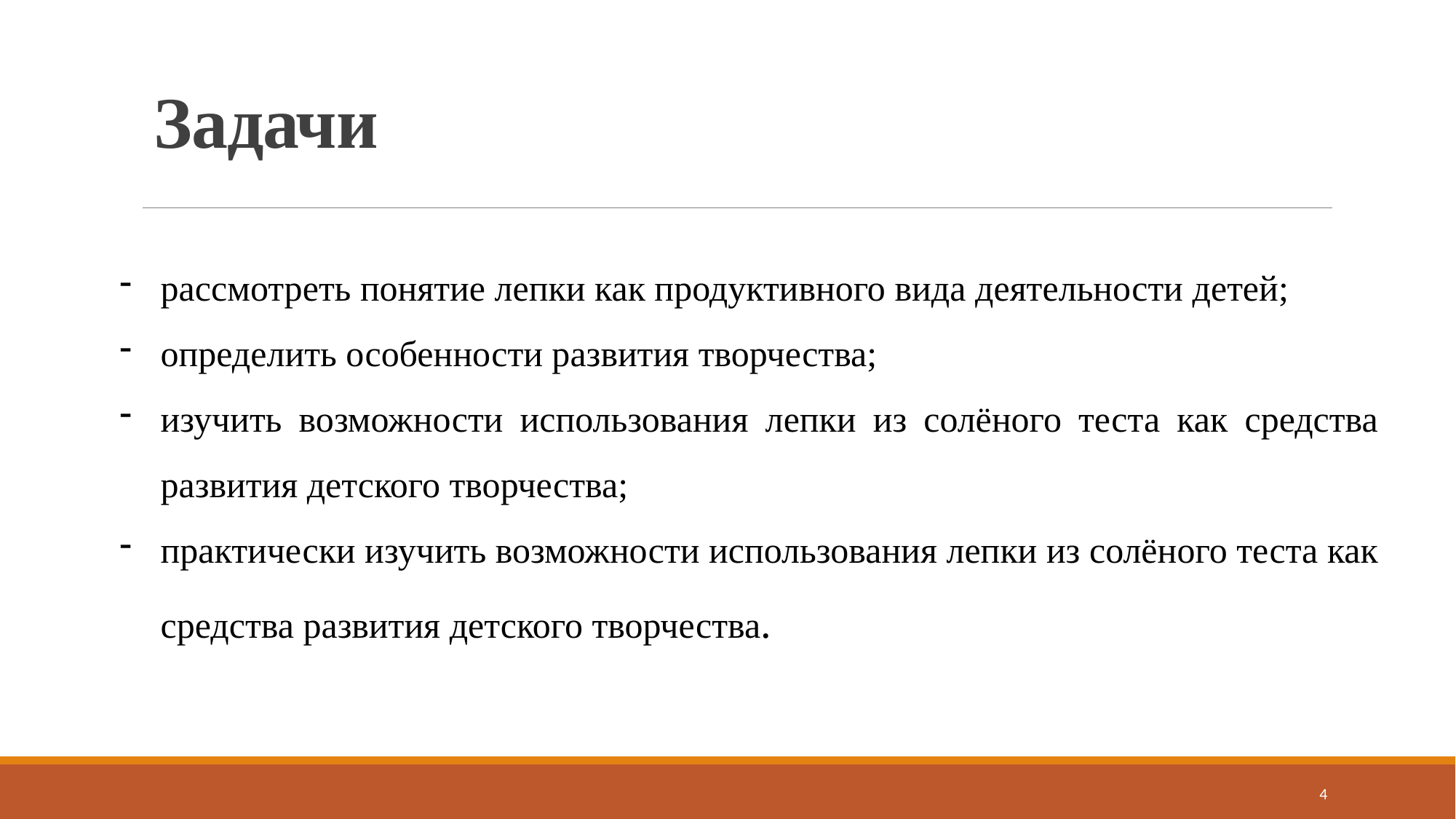

# Задачи
рассмотреть понятие лепки как продуктивного вида деятельности детей;
определить особенности развития творчества;
изучить возможности использования лепки из солёного теста как средства развития детского творчества;
практически изучить возможности использования лепки из солёного теста как средства развития детского творчества.

4